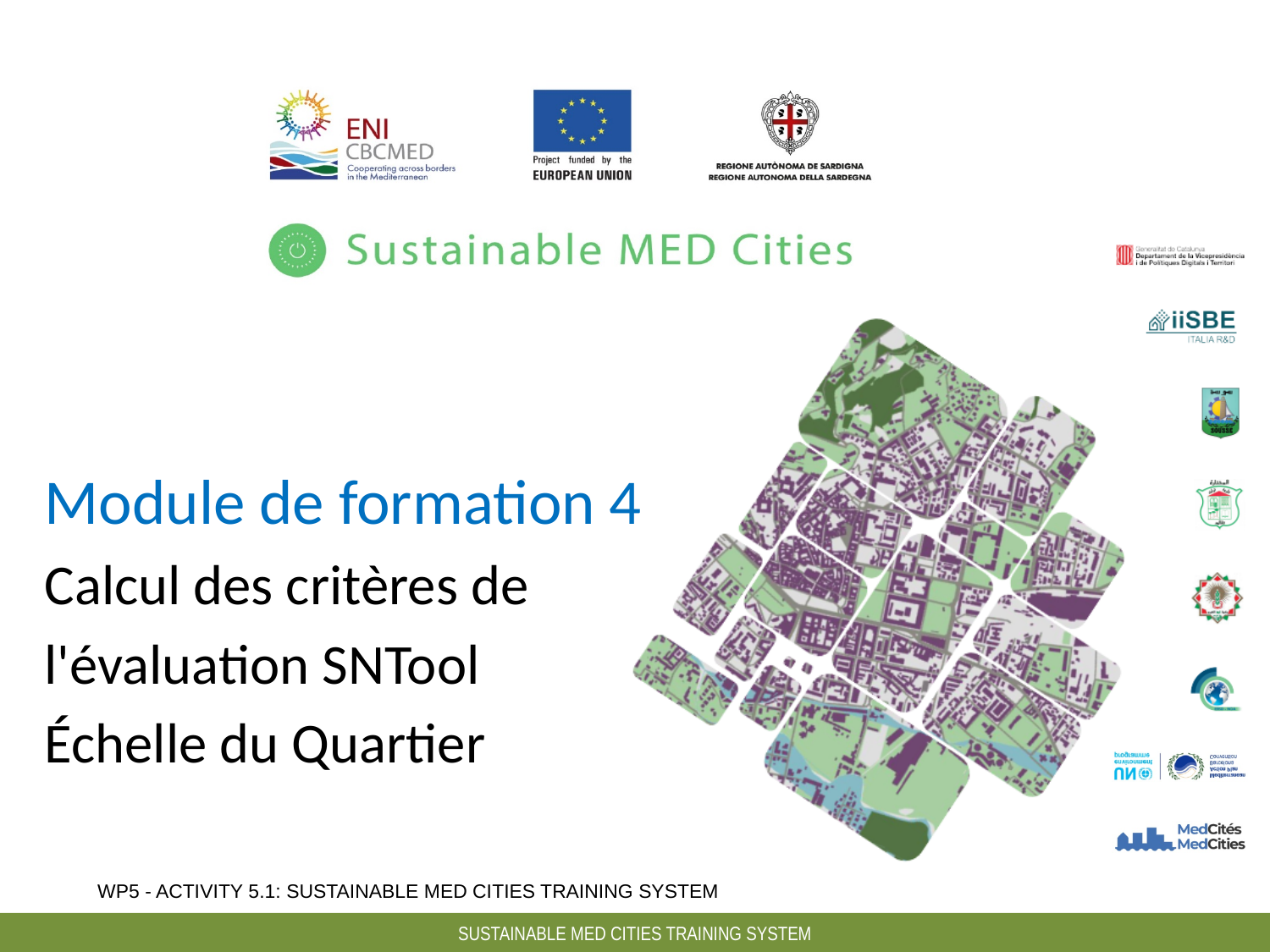

Module de formation 4
Calcul des critères de
l'évaluation SNTool
Échelle du Quartier